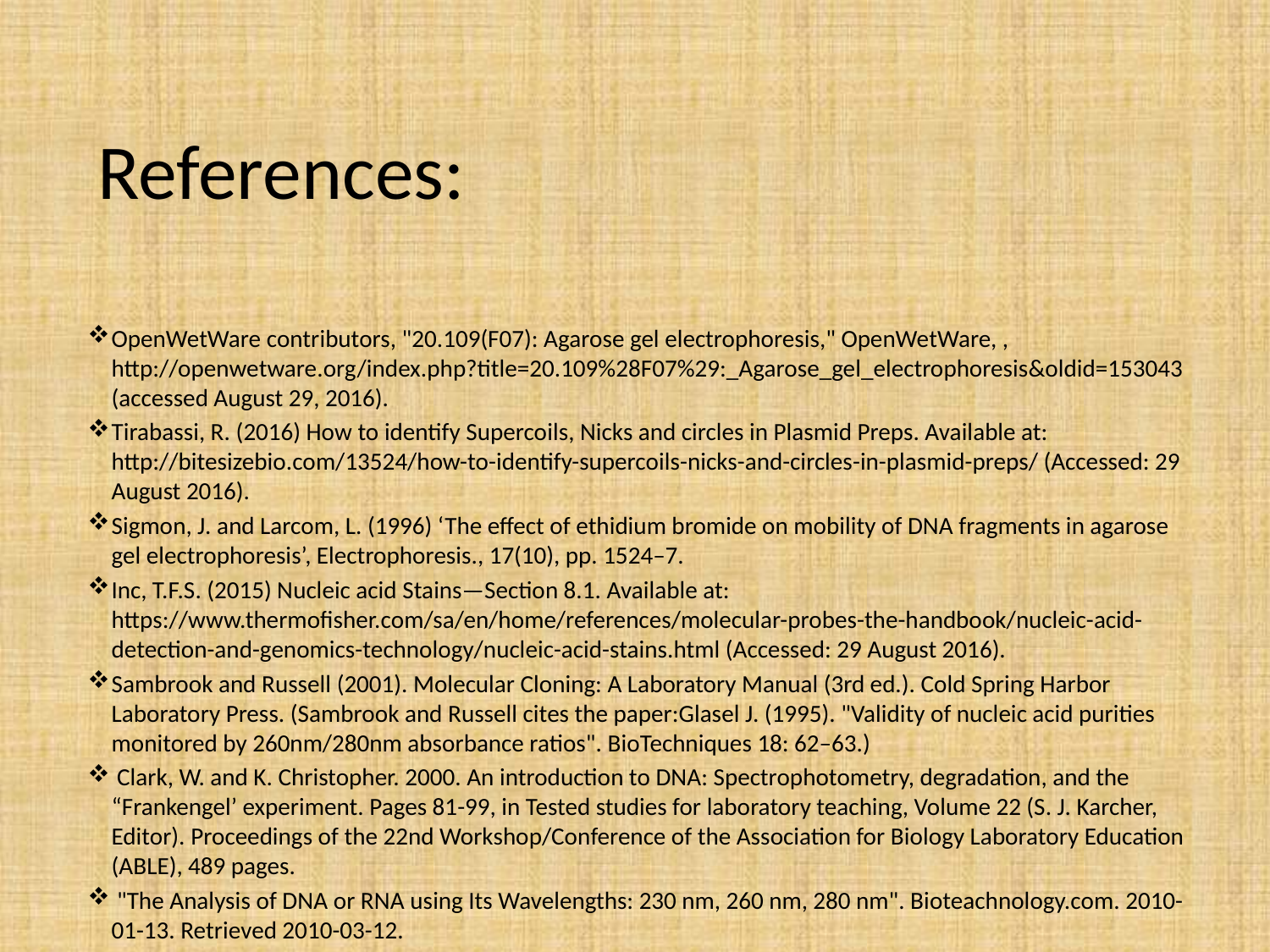

# References:
OpenWetWare contributors, "20.109(F07): Agarose gel electrophoresis," OpenWetWare, , http://openwetware.org/index.php?title=20.109%28F07%29:_Agarose_gel_electrophoresis&oldid=153043 (accessed August 29, 2016).
Tirabassi, R. (2016) How to identify Supercoils, Nicks and circles in Plasmid Preps. Available at: http://bitesizebio.com/13524/how-to-identify-supercoils-nicks-and-circles-in-plasmid-preps/ (Accessed: 29 August 2016).
Sigmon, J. and Larcom, L. (1996) ‘The effect of ethidium bromide on mobility of DNA fragments in agarose gel electrophoresis’, Electrophoresis., 17(10), pp. 1524–7.
Inc, T.F.S. (2015) Nucleic acid Stains—Section 8.1. Available at: https://www.thermofisher.com/sa/en/home/references/molecular-probes-the-handbook/nucleic-acid-detection-and-genomics-technology/nucleic-acid-stains.html (Accessed: 29 August 2016).
Sambrook and Russell (2001). Molecular Cloning: A Laboratory Manual (3rd ed.). Cold Spring Harbor Laboratory Press. (Sambrook and Russell cites the paper:Glasel J. (1995). "Validity of nucleic acid purities monitored by 260nm/280nm absorbance ratios". BioTechniques 18: 62–63.)
 Clark, W. and K. Christopher. 2000. An introduction to DNA: Spectrophotometry, degradation, and the “Frankengel’ experiment. Pages 81-99, in Tested studies for laboratory teaching, Volume 22 (S. J. Karcher, Editor). Proceedings of the 22nd Workshop/Conference of the Association for Biology Laboratory Education (ABLE), 489 pages.
 "The Analysis of DNA or RNA using Its Wavelengths: 230 nm, 260 nm, 280 nm". Bioteachnology.com. 2010-01-13. Retrieved 2010-03-12.